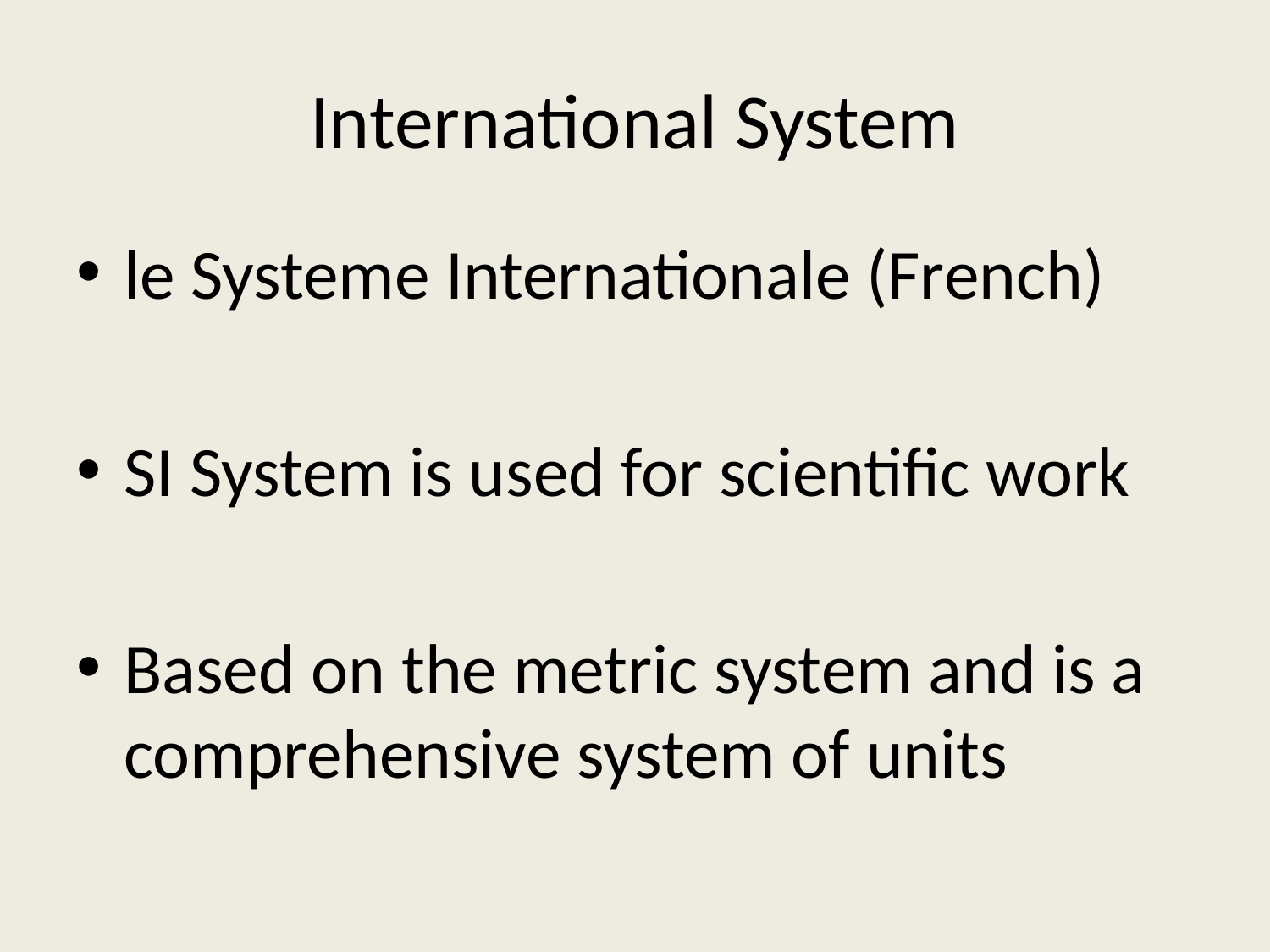

# International System
le Systeme Internationale (French)

SI System is used for scientific work

Based on the metric system and is a comprehensive system of units